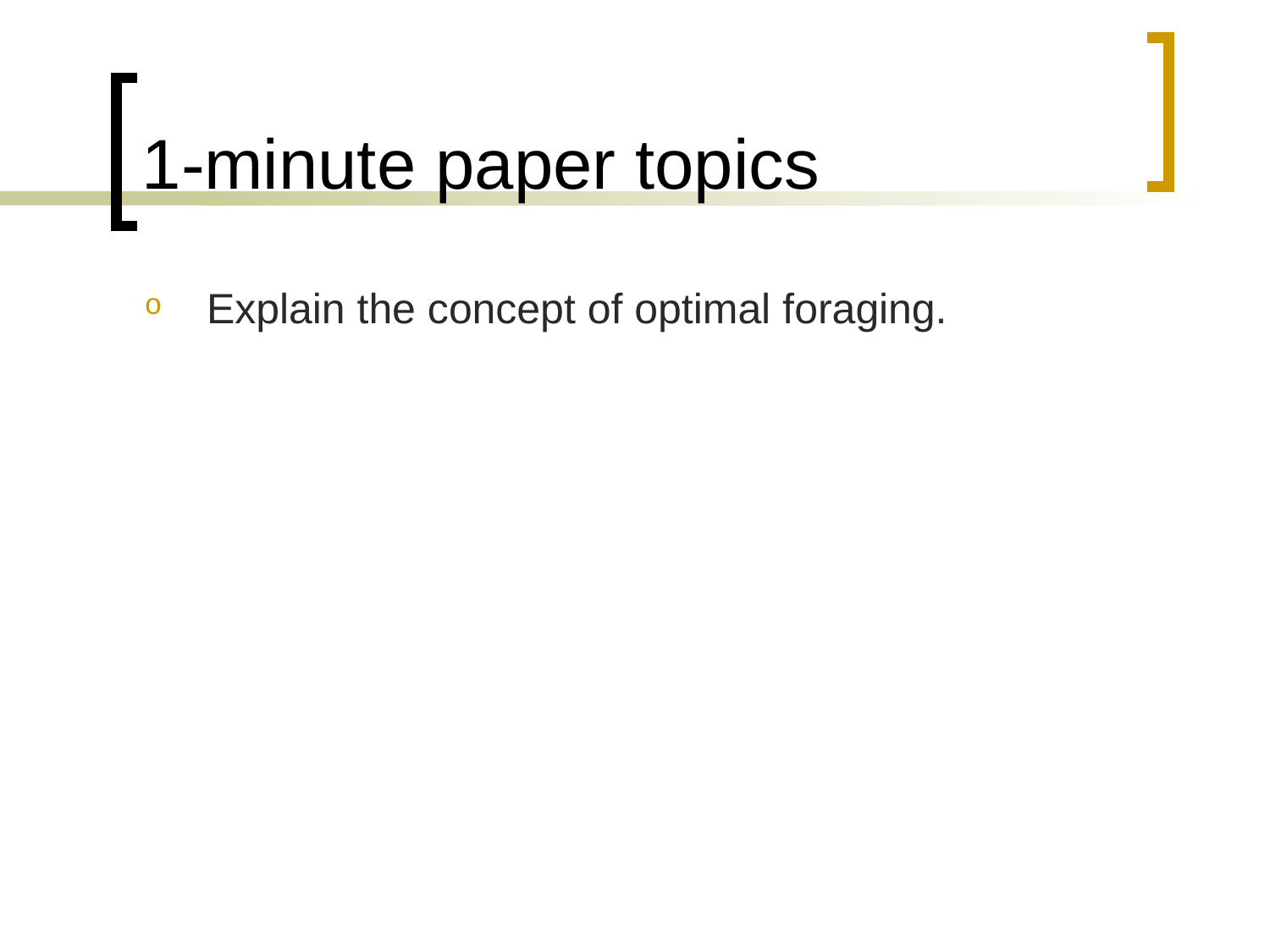

# 1-minute paper topics
Explain the concept of optimal foraging.